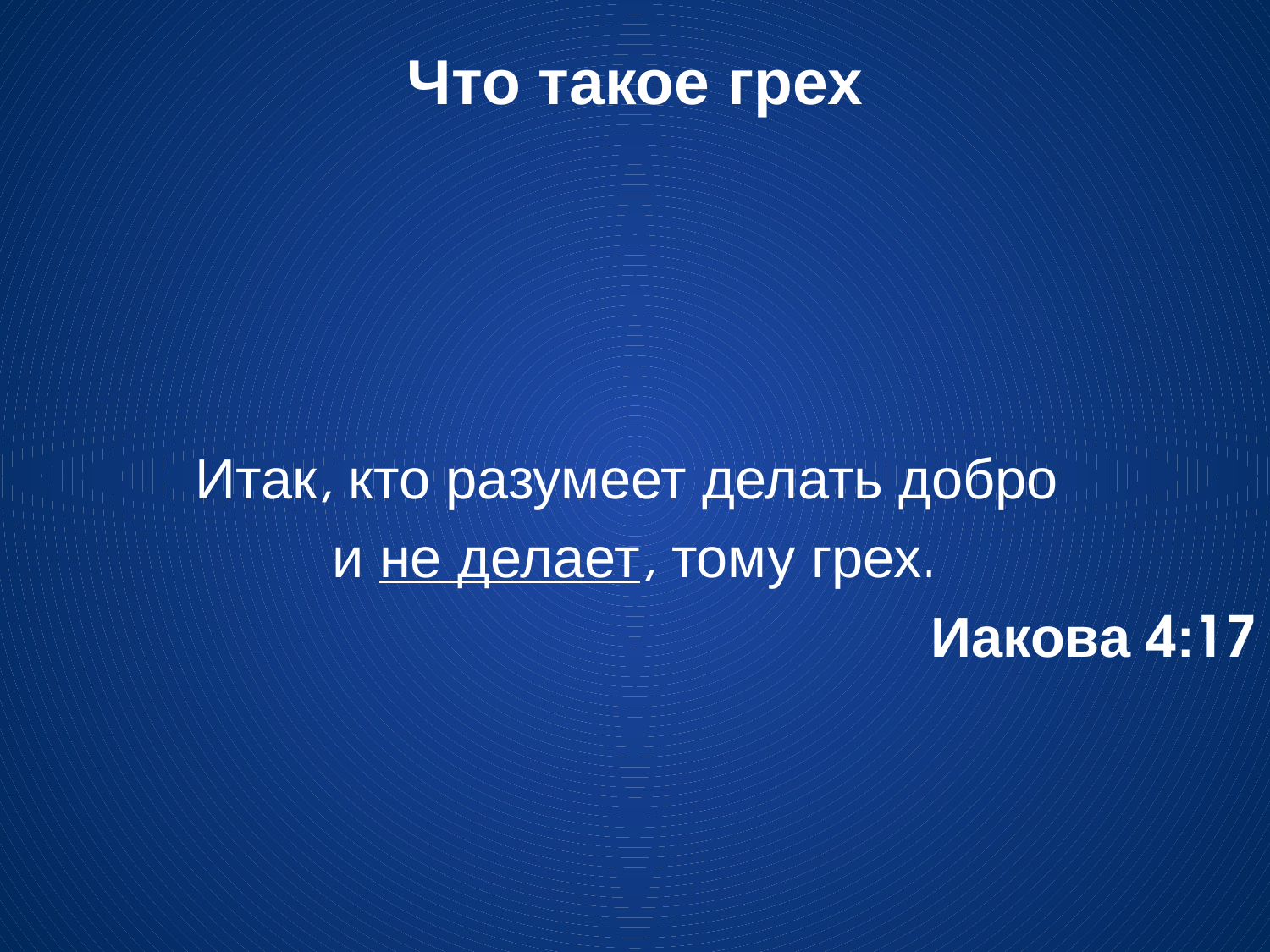

# Что такое грех
Итак, кто разумеет делать добро
и не делает, тому грех.
Иакова 4:17